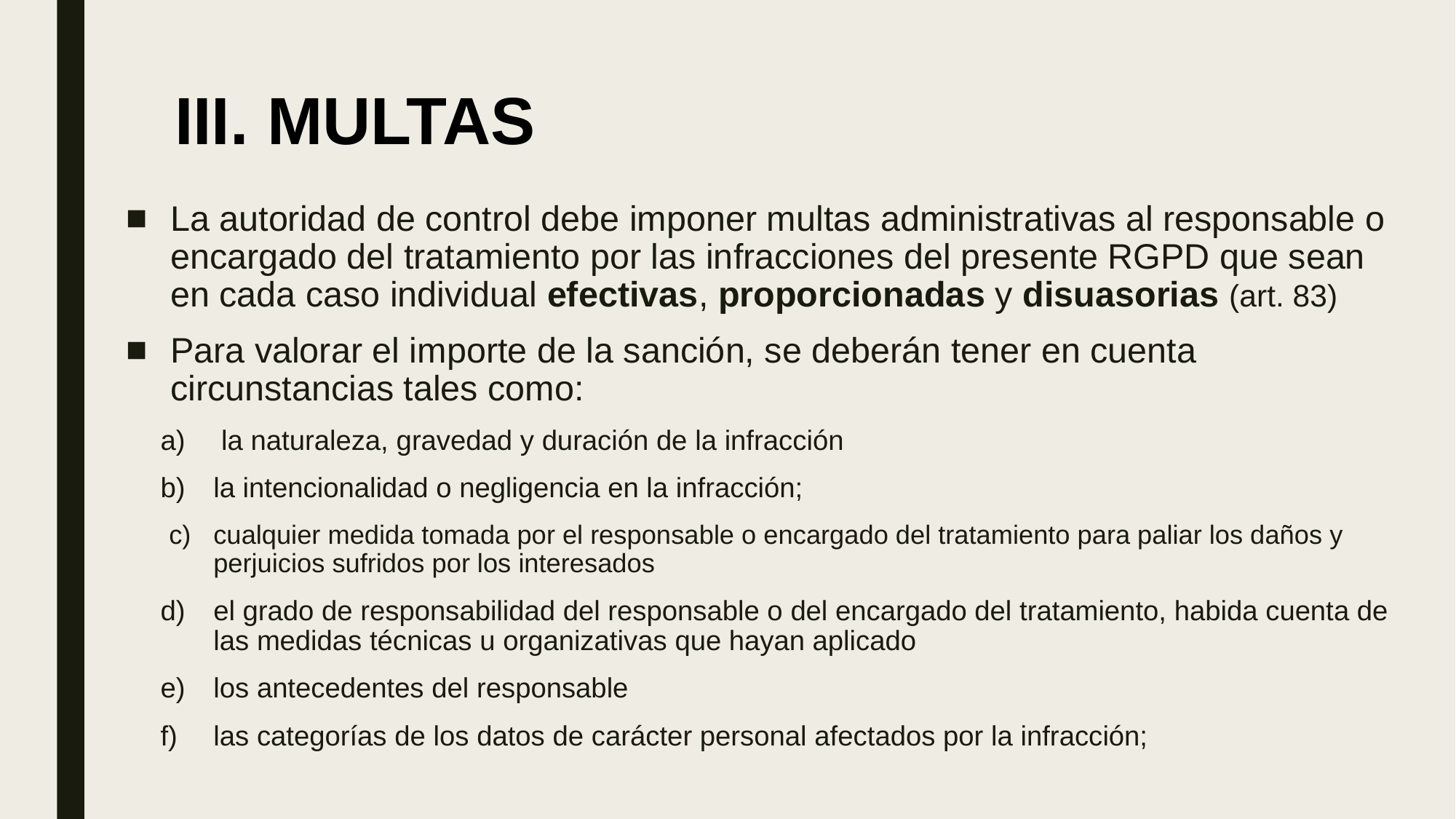

# III. MULTAS
La autoridad de control debe imponer multas administrativas al responsable o encargado del tratamiento por las infracciones del presente RGPD que sean en cada caso individual efectivas, proporcionadas y disuasorias (art. 83)
Para valorar el importe de la sanción, se deberán tener en cuenta circunstancias tales como:
 la naturaleza, gravedad y duración de la infracción
la intencionalidad o negligencia en la infracción;
cualquier medida tomada por el responsable o encargado del tratamiento para paliar los daños y perjuicios sufridos por los interesados
el grado de responsabilidad del responsable o del encargado del tratamiento, habida cuenta de las medidas técnicas u organizativas que hayan aplicado
los antecedentes del responsable
las categorías de los datos de carácter personal afectados por la infracción;